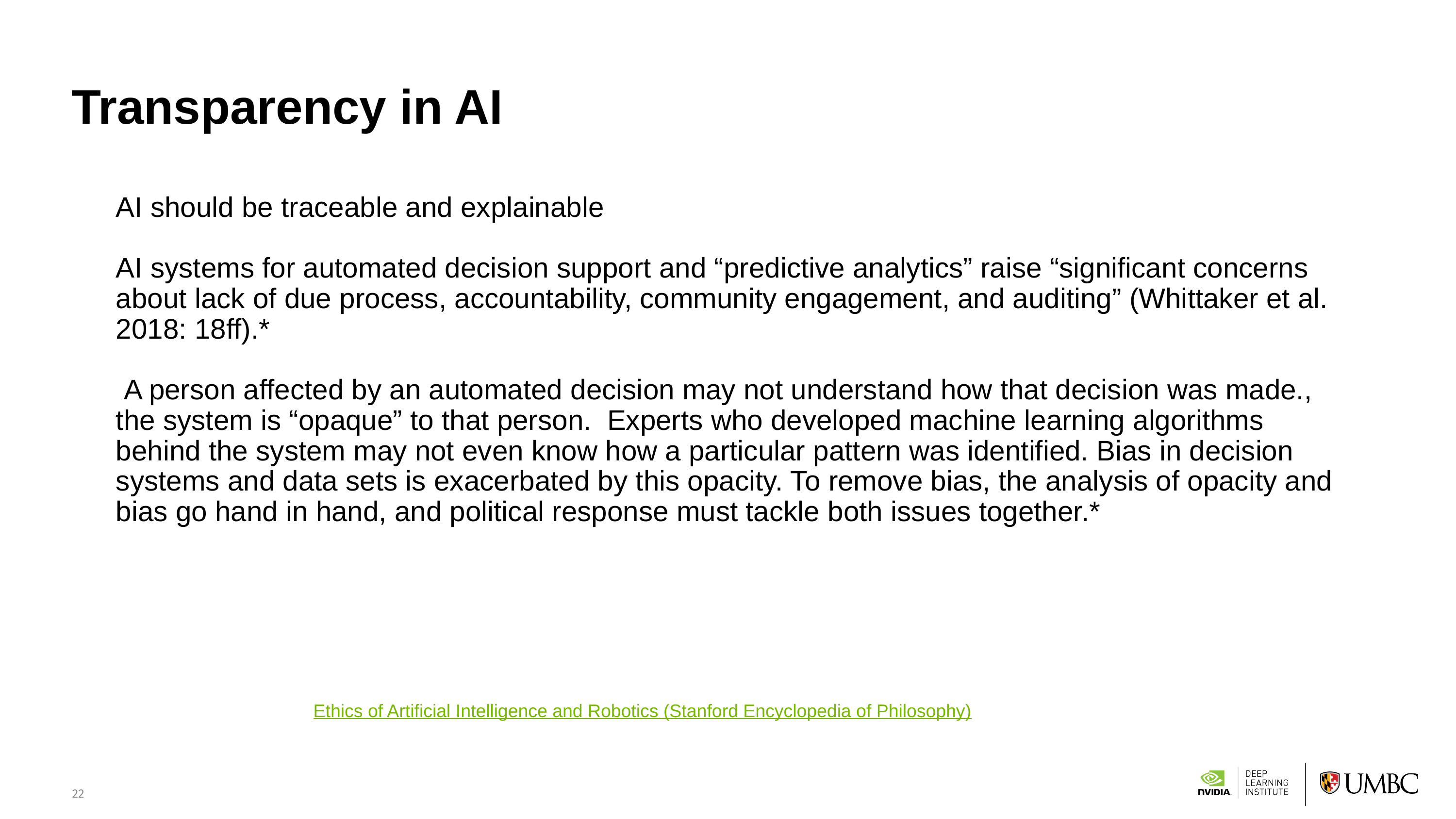

# Transparency in AI
AI should be traceable and explainable
AI systems for automated decision support and “predictive analytics” raise “significant concerns about lack of due process, accountability, community engagement, and auditing” (Whittaker et al. 2018: 18ff).*
 A person affected by an automated decision may not understand how that decision was made., the system is “opaque” to that person.  Experts who developed machine learning algorithms behind the system may not even know how a particular pattern was identified. Bias in decision systems and data sets is exacerbated by this opacity. To remove bias, the analysis of opacity and bias go hand in hand, and political response must tackle both issues together.*
*Adapted from from Ethics of Artificial Intelligence and Robotics (Stanford Encyclopedia of Philosophy)